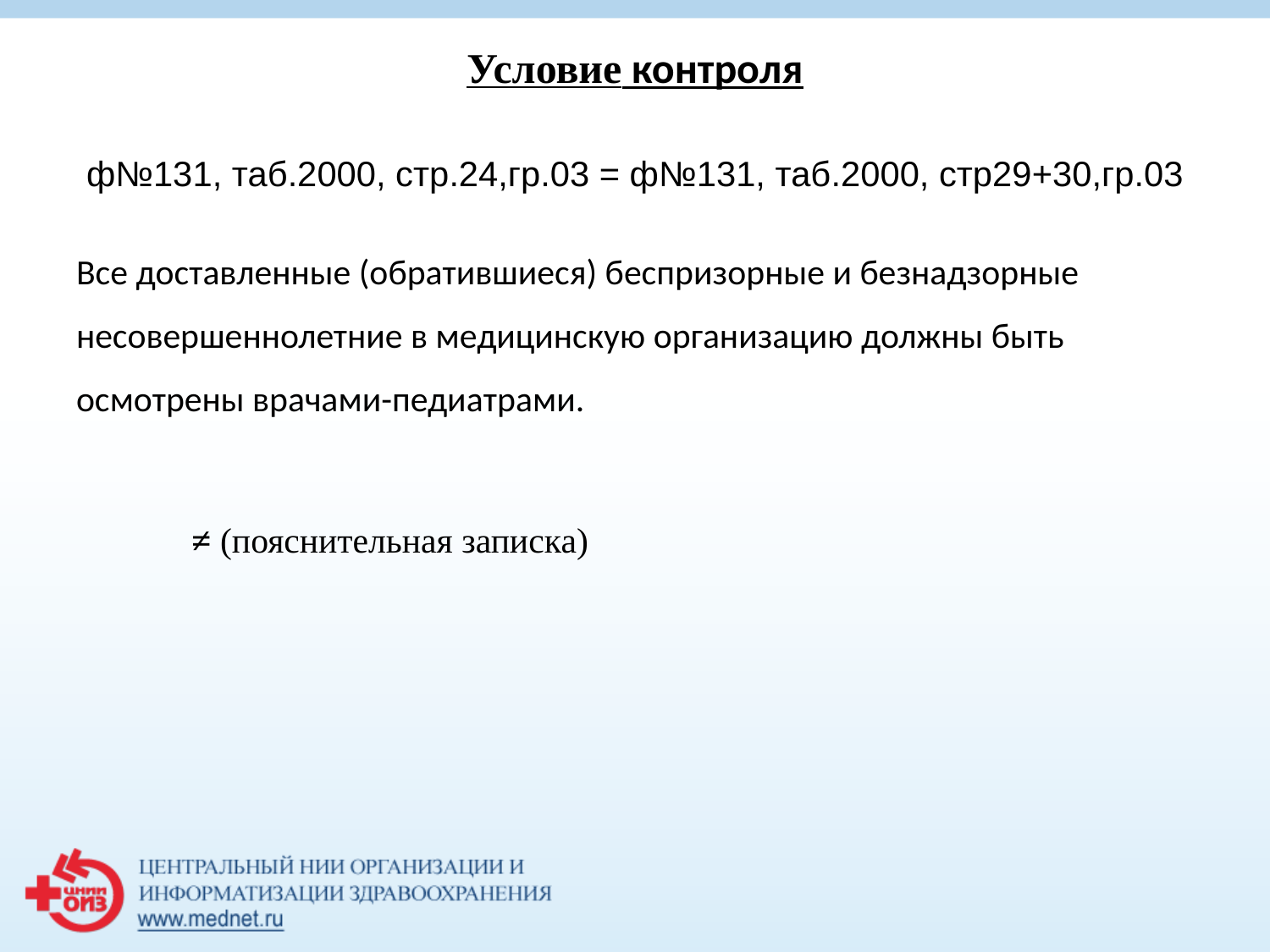

# Условие контроля ф№131, таб.2000, стр.24,гр.03 = ф№131, таб.2000, стр29+30,гр.03
Все доставленные (обратившиеся) беспризорные и безнадзорные несовершеннолетние в медицинскую организацию должны быть осмотрены врачами-педиатрами.

             ≠ (пояснительная записка)